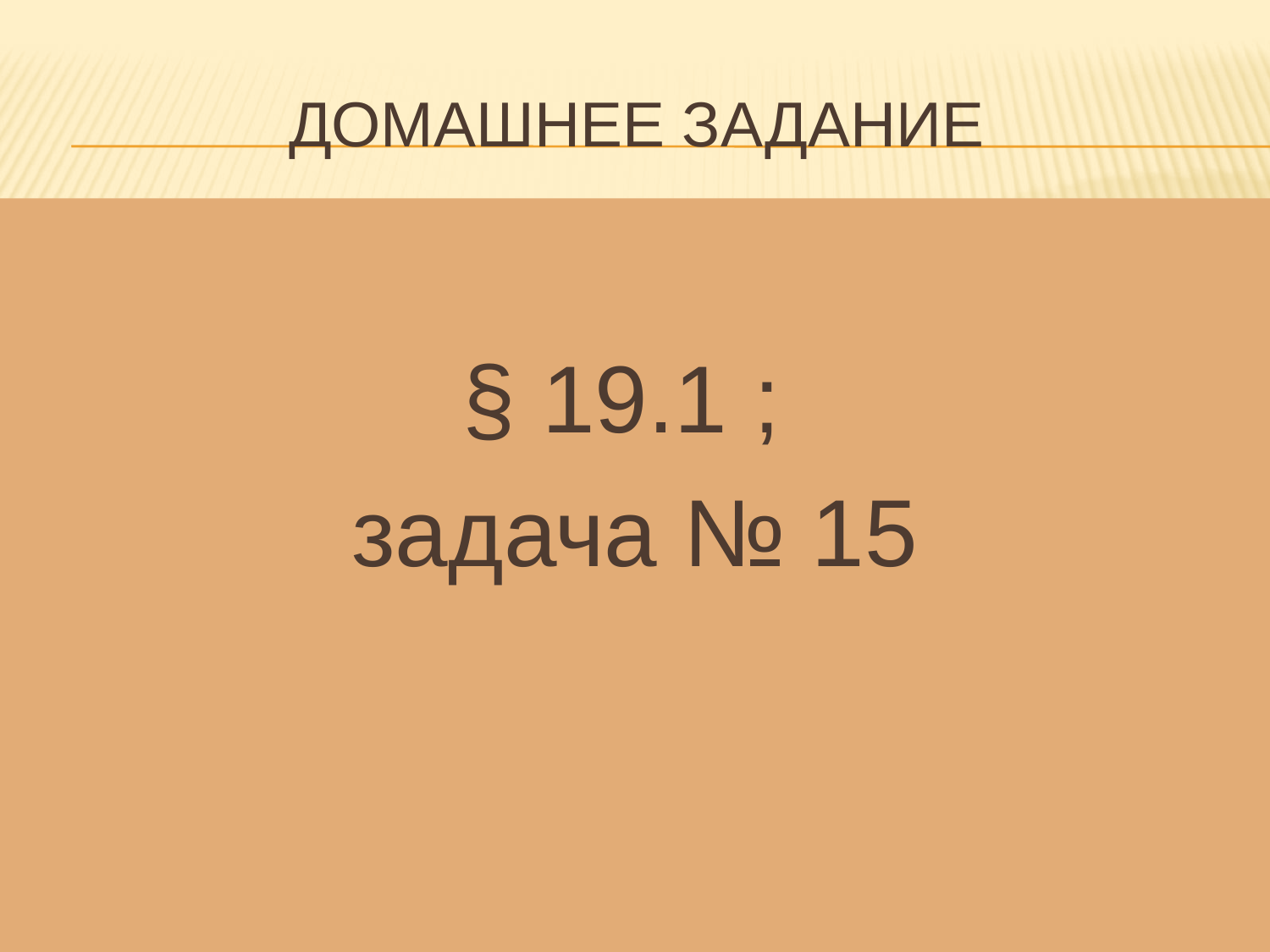

# Домашнее задание

§ 19.1 ;
задача № 15